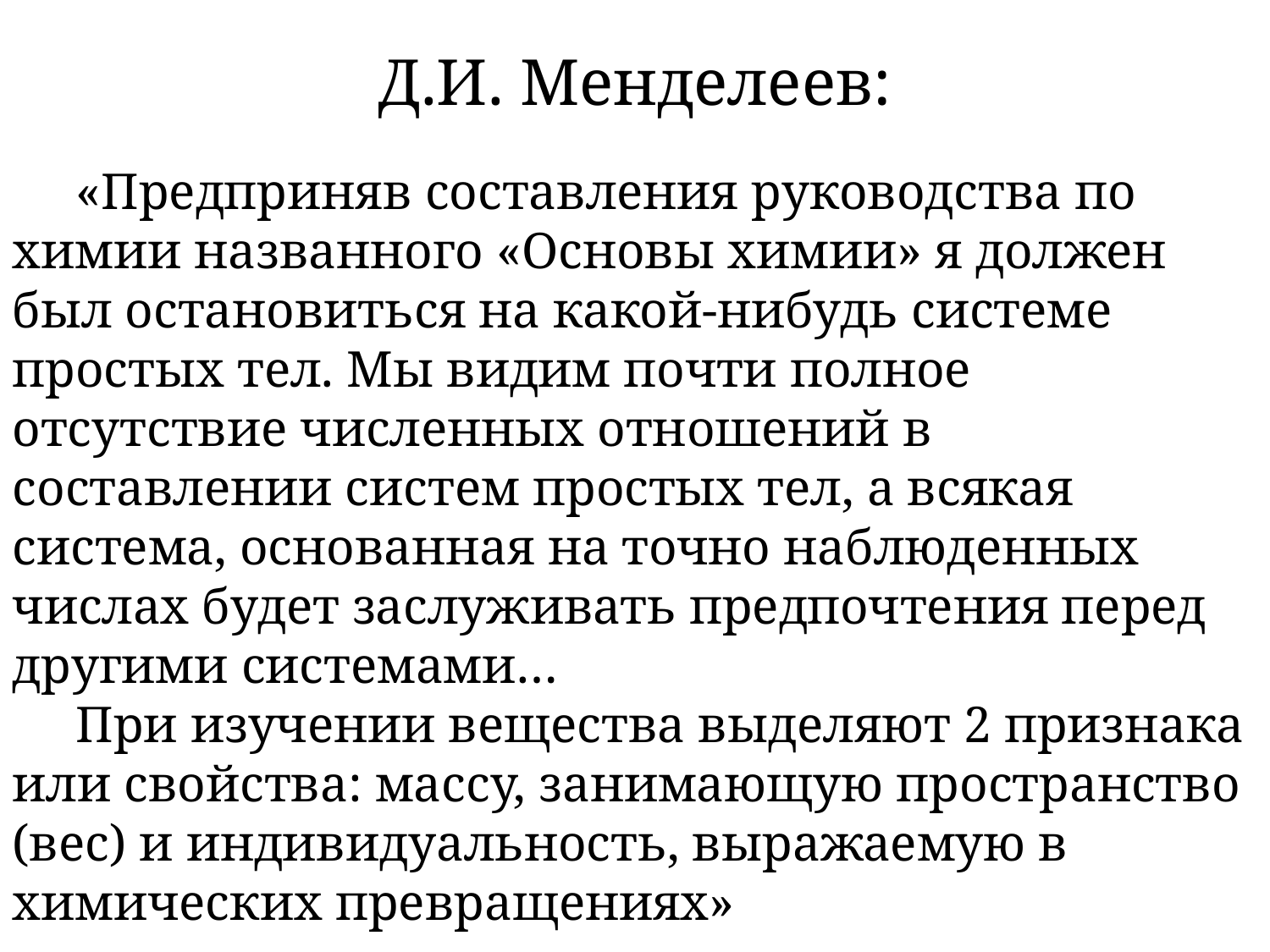

Д.И. Менделеев:

«Предприняв составления руководства по химии названного «Основы химии» я должен был остановиться на какой-нибудь системе простых тел. Мы видим почти полное отсутствие численных отношений в составлении систем простых тел, а всякая система, основанная на точно наблюденных числах будет заслуживать предпочтения перед другими системами…
При изучении вещества выделяют 2 признака или свойства: массу, занимающую пространство (вес) и индивидуальность, выражаемую в химических превращениях»